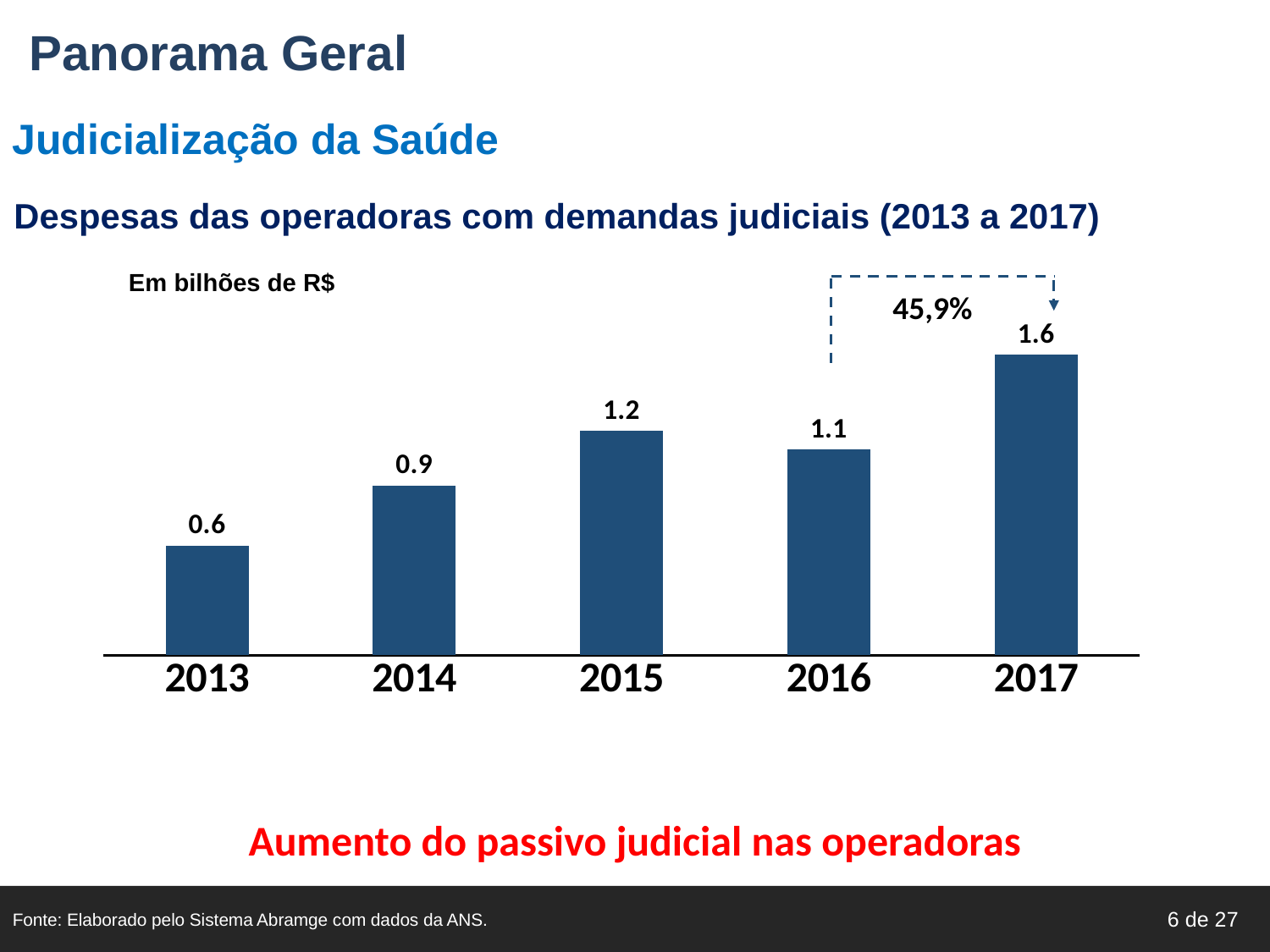

Panorama Geral
Judicialização da Saúde
Despesas das operadoras com demandas judiciais (2013 a 2017)

### Chart

| Category |  |
|---|---|
| 2013 | 0.5681835984100001 |
| 2014 | 0.8796050657000001 |
| 2015 | 1.16099290322 |
| 2016 | 1.066316029 |
| 2017 | 1.5560939211100002 |
Em bilhões de R$
45,9%
Aumento do passivo judicial nas operadoras
Fonte: Elaborado pelo Sistema Abramge com dados da ANS.